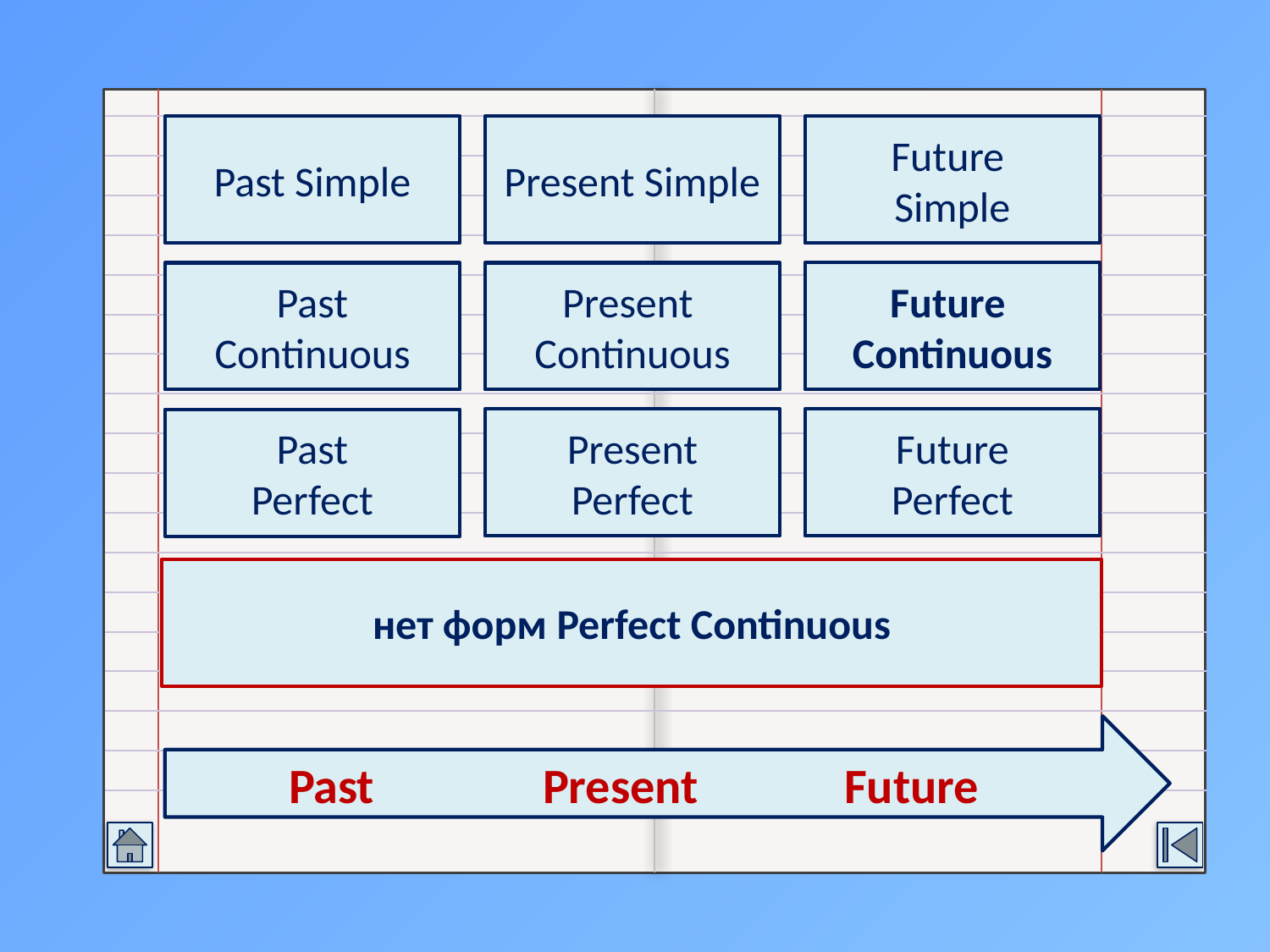

Past Simple
Present Simple
Future
Simple
Future  Continuous
Past Continuous
Present  Continuous
Present
Perfect
Future
Perfect
Past
Perfect
нет форм Perfect Continuous
Past               Present             Future